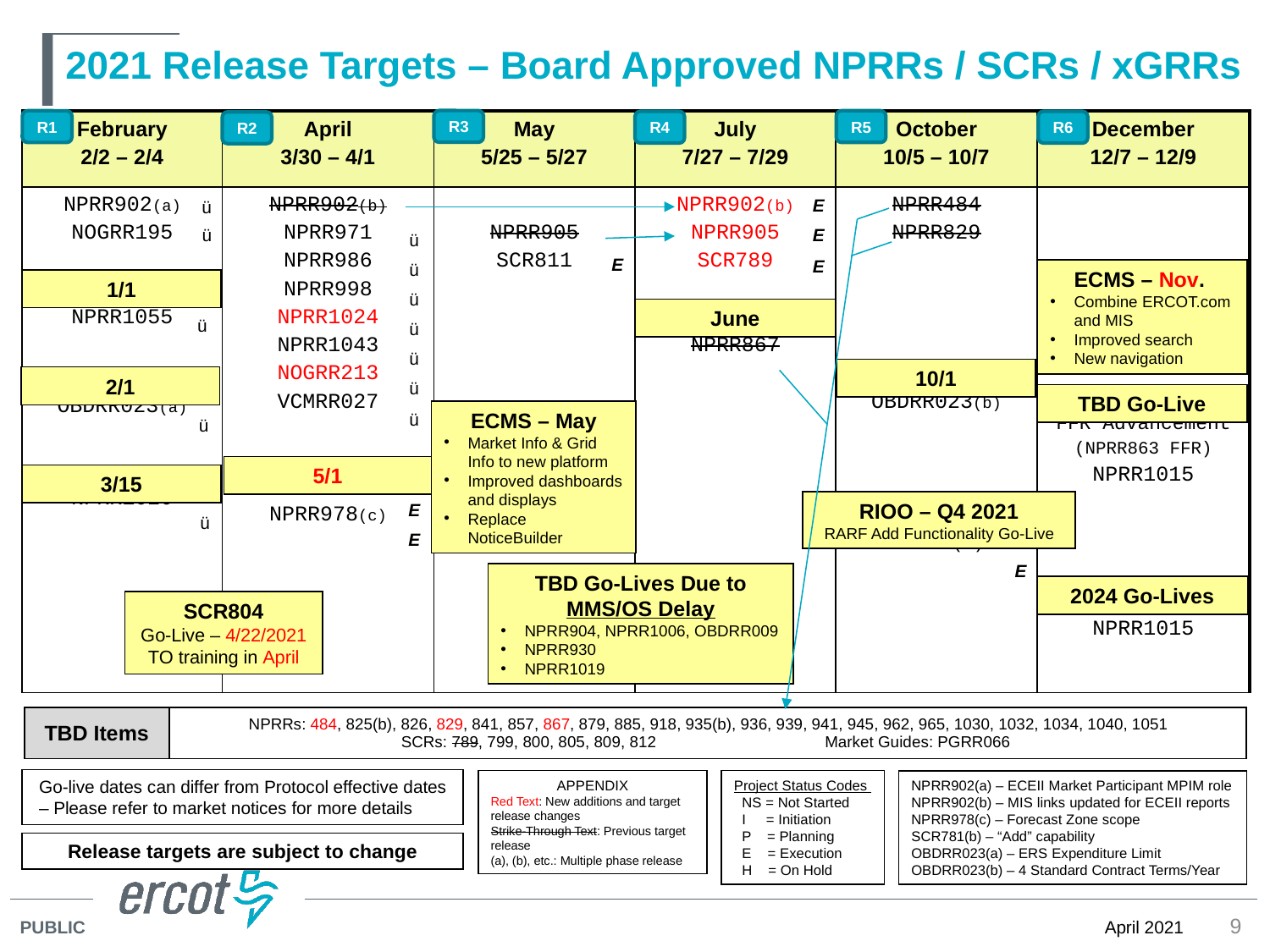

# 2021 Release Targets – Board Approved NPRRs / SCRs / xGRRs
R3
R5
R1
| February 2/2 – 2/4 | April 3/30 – 4/1 | May 5/25 – 5/27 | July 7/27 – 7/29 | October 10/5 – 10/7 | December 12/7 – 12/9 |
| --- | --- | --- | --- | --- | --- |
| NPRR902(a) NOGRR195 NPRR1055 OBDRR023(a) NPRR1020 | NPRR902(b) NPRR971 NPRR986 NPRR998 NPRR1024 NPRR1043 NOGRR213 VCMRR027 NPRR974 NPRR978(c) | NPRR905 SCR811 | NPRR902(b) NPRR905 SCR789 NPRR867 | NPRR484 NPRR829 OBDRR023(b) SCR781(b) | FFR Advancement (NPRR863 FFR) NPRR1015 NPRR863 ECRS NPRR1015 |
R4
R6
R2
E

E

E

E

ü

ü

ü

ü

ü

ü

ü

ü

ü
ECMS – Nov.
Combine ERCOT.com and MIS
Improved search
New navigation
1/1
June
ü

10/1
2/1
TBD Go-Live
ECMS – May
Market Info & Grid Info to new platform
Improved dashboards and displays
Replace NoticeBuilder
ü
5/1
3/15
RIOO – Q4 2021
RARF Add Functionality Go-Live
E

E
ü
E

TBD Go-Lives Due to MMS/OS Delay
NPRR904, NPRR1006, OBDRR009
NPRR930
NPRR1019
2024 Go-Lives
SCR804
Go-Live – 4/22/2021
TO training in April
| TBD Items | NPRRs: 484, 825(b), 826, 829, 841, 857, 867, 879, 885, 918, 935(b), 936, 939, 941, 945, 962, 965, 1030, 1032, 1034, 1040, 1051 SCRs: 789, 799, 800, 805, 809, 812 Market Guides: PGRR066 |
| --- | --- |
Go-live dates can differ from Protocol effective dates – Please refer to market notices for more details
APPENDIX
Red Text: New additions and target release changes
Strike-Through Text: Previous target release
(a), (b), etc.: Multiple phase release
Project Status Codes
  NS = Not Started
  I     = Initiation
  P    = Planning
  E    = Execution
  H    = On Hold
NPRR902(a) – ECEII Market Participant MPIM role
NPRR902(b) – MIS links updated for ECEII reports
NPRR978(c) – Forecast Zone scope
SCR781(b) – “Add” capability
OBDRR023(a) – ERS Expenditure Limit
OBDRR023(b) – 4 Standard Contract Terms/Year
Release targets are subject to change
9